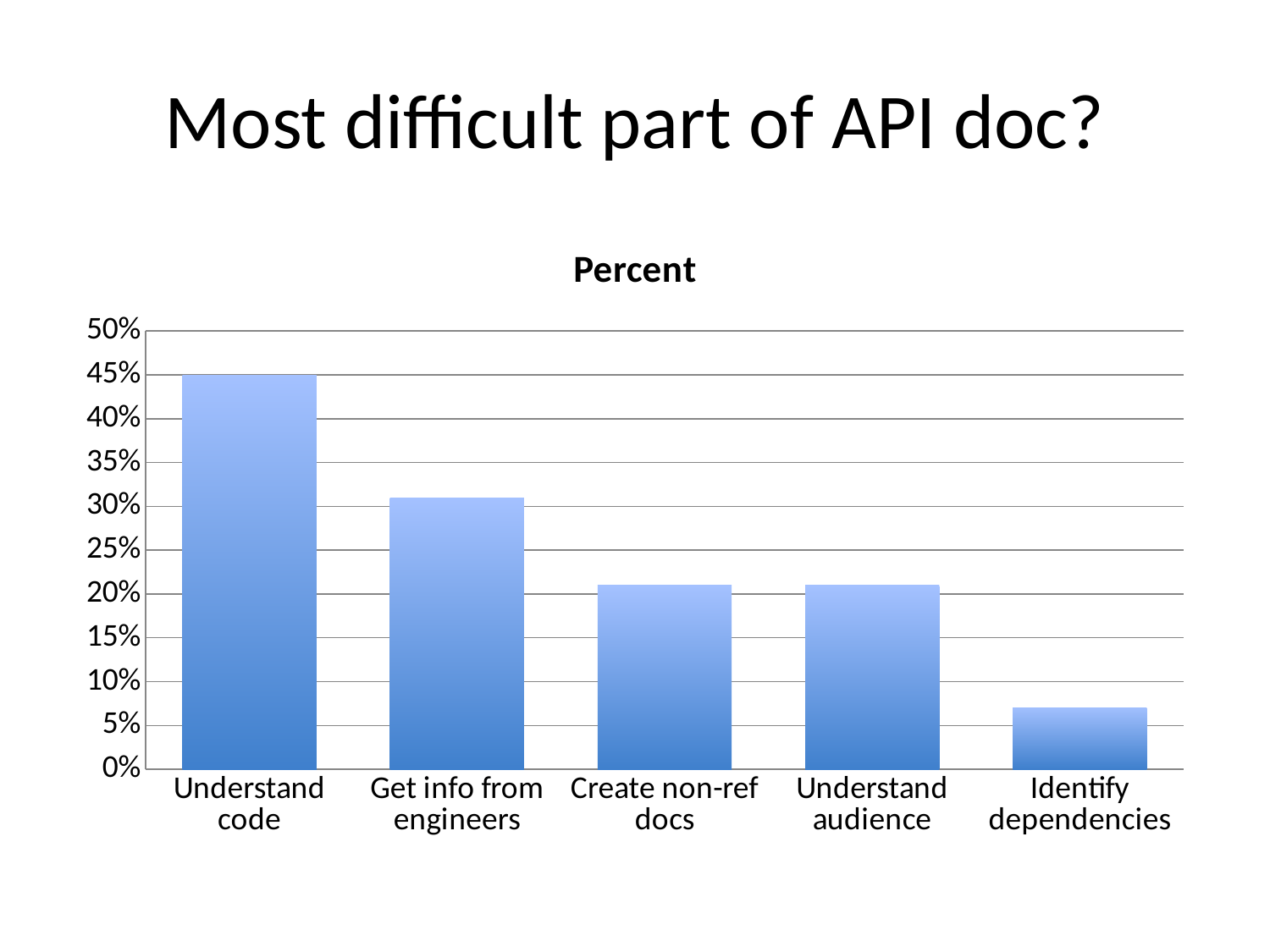

# Most difficult part of API doc?

### Chart:

| Category | Percent |
|---|---|
| Understand code | 0.45 |
| Get info from engineers | 0.31 |
| Create non-ref docs | 0.21 |
| Understand audience | 0.21 |
| Identify dependencies | 0.07 |